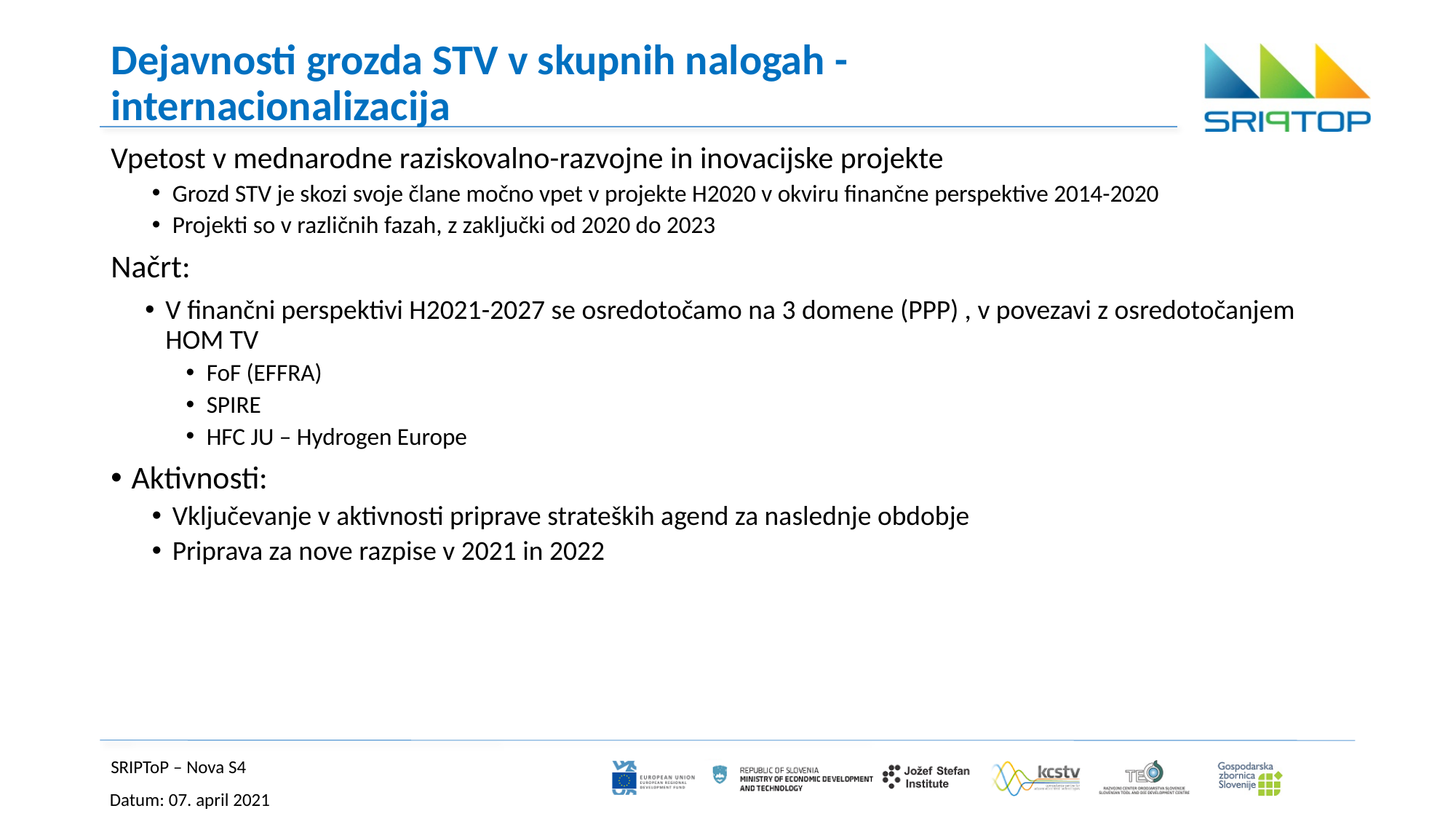

# Dejavnosti grozda STV v skupnih nalogah - internacionalizacija
Vpetost v mednarodne raziskovalno-razvojne in inovacijske projekte
Grozd STV je skozi svoje člane močno vpet v projekte H2020 v okviru finančne perspektive 2014-2020
Projekti so v različnih fazah, z zaključki od 2020 do 2023
Načrt:
V finančni perspektivi H2021-2027 se osredotočamo na 3 domene (PPP) , v povezavi z osredotočanjem HOM TV
FoF (EFFRA)
SPIRE
HFC JU – Hydrogen Europe
Aktivnosti:
Vključevanje v aktivnosti priprave strateških agend za naslednje obdobje
Priprava za nove razpise v 2021 in 2022